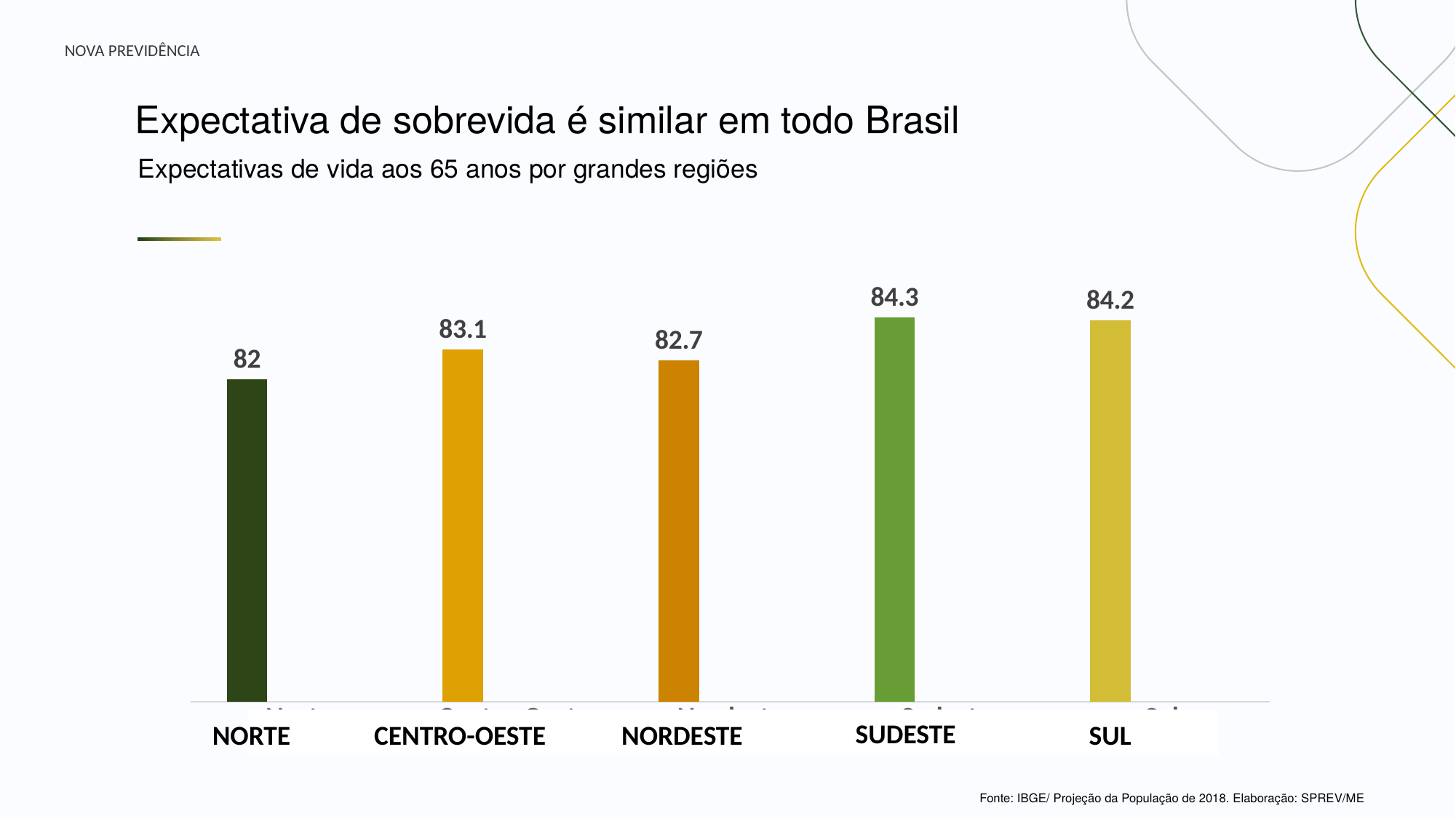

### Chart

| Category | Coluna3 | Coluna1 | Coluna2 |
|---|---|---|---|
| Norte | 82.0 | None | None |
| Centro-Oeste | 83.1 | None | None |
| Nordeste | 82.7 | None | None |
| Sudeste | 84.3 | None | None |
| Sul | 84.2 | None | None |
SUDESTE
NORTE
CENTRO-OESTE
NORDESTE
SUL
NOVA PREVIDÊNCIA

Expectativa de sobrevida é similar em todo Brasil
Expectativas de vida aos 65 anos por grandes regiões

Fonte: IBGE/ Projeção da População de 2018. Elaboração: SPREV/ME